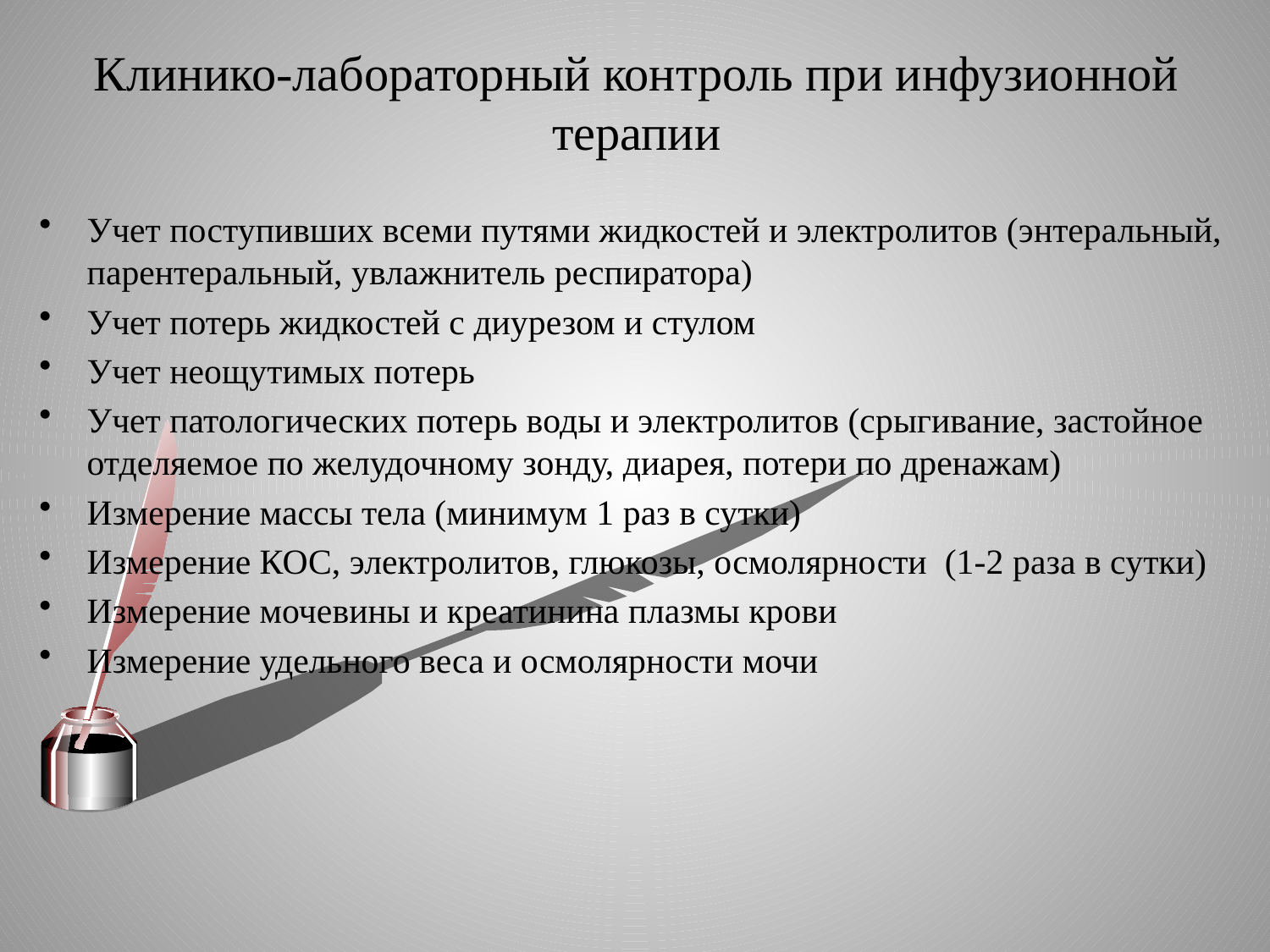

# Клинико-лабораторный контроль при инфузионной терапии
Учет поступивших всеми путями жидкостей и электролитов (энтеральный, парентеральный, увлажнитель респиратора)
Учет потерь жидкостей с диурезом и стулом
Учет неощутимых потерь
Учет патологических потерь воды и электролитов (срыгивание, застойное отделяемое по желудочному зонду, диарея, потери по дренажам)
Измерение массы тела (минимум 1 раз в сутки)
Измерение КОС, электролитов, глюкозы, осмолярности  (1-2 раза в сутки)
Измерение мочевины и креатинина плазмы крови
Измерение удельного веса и осмолярности мочи